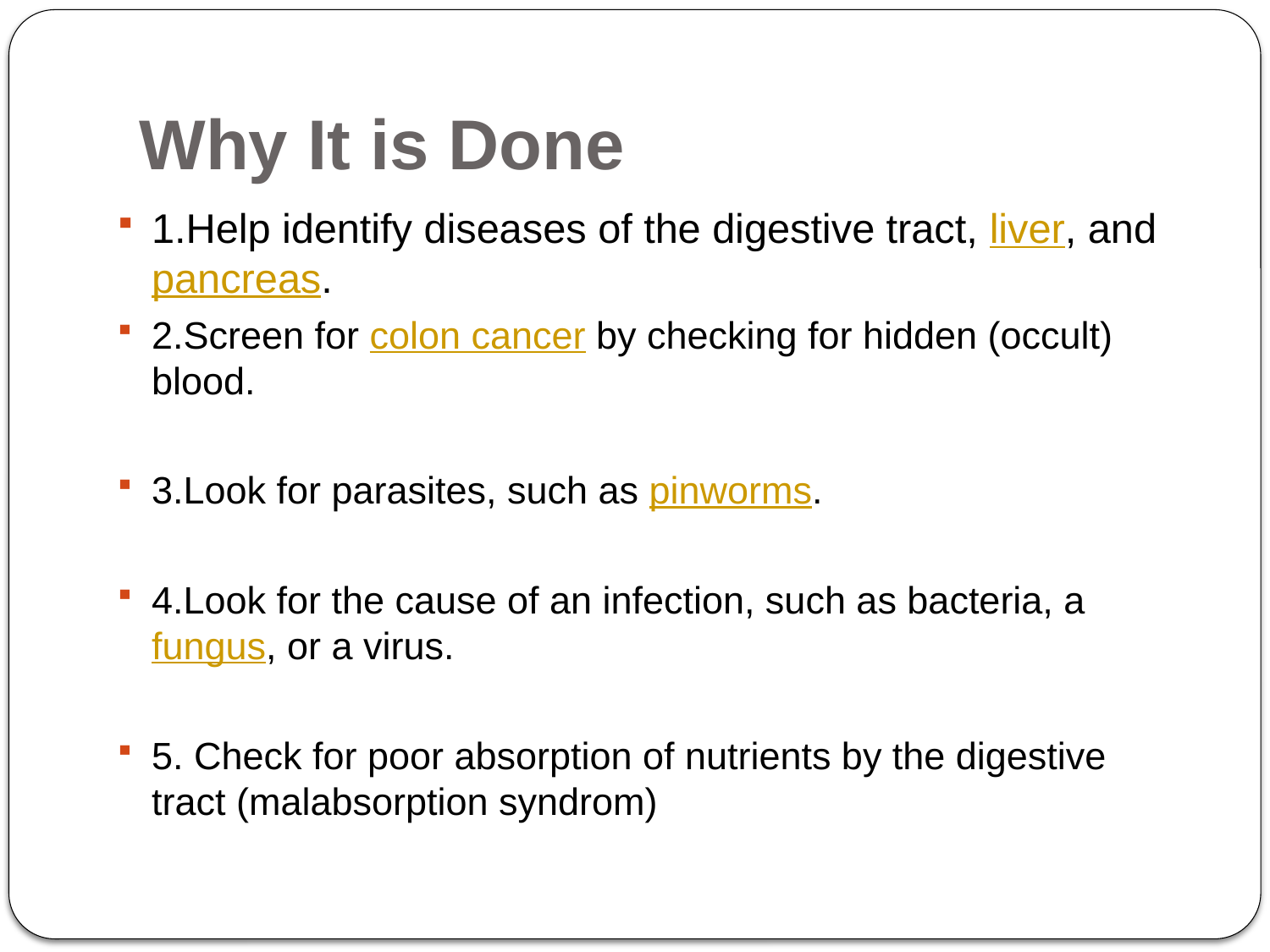

# Why It is Done
1.Help identify diseases of the digestive tract, liver, and pancreas.
2.Screen for colon cancer by checking for hidden (occult) blood.

3.Look for parasites, such as pinworms.

4.Look for the cause of an infection, such as bacteria, a fungus, or a virus.

5. Check for poor absorption of nutrients by the digestive tract (malabsorption syndrom)